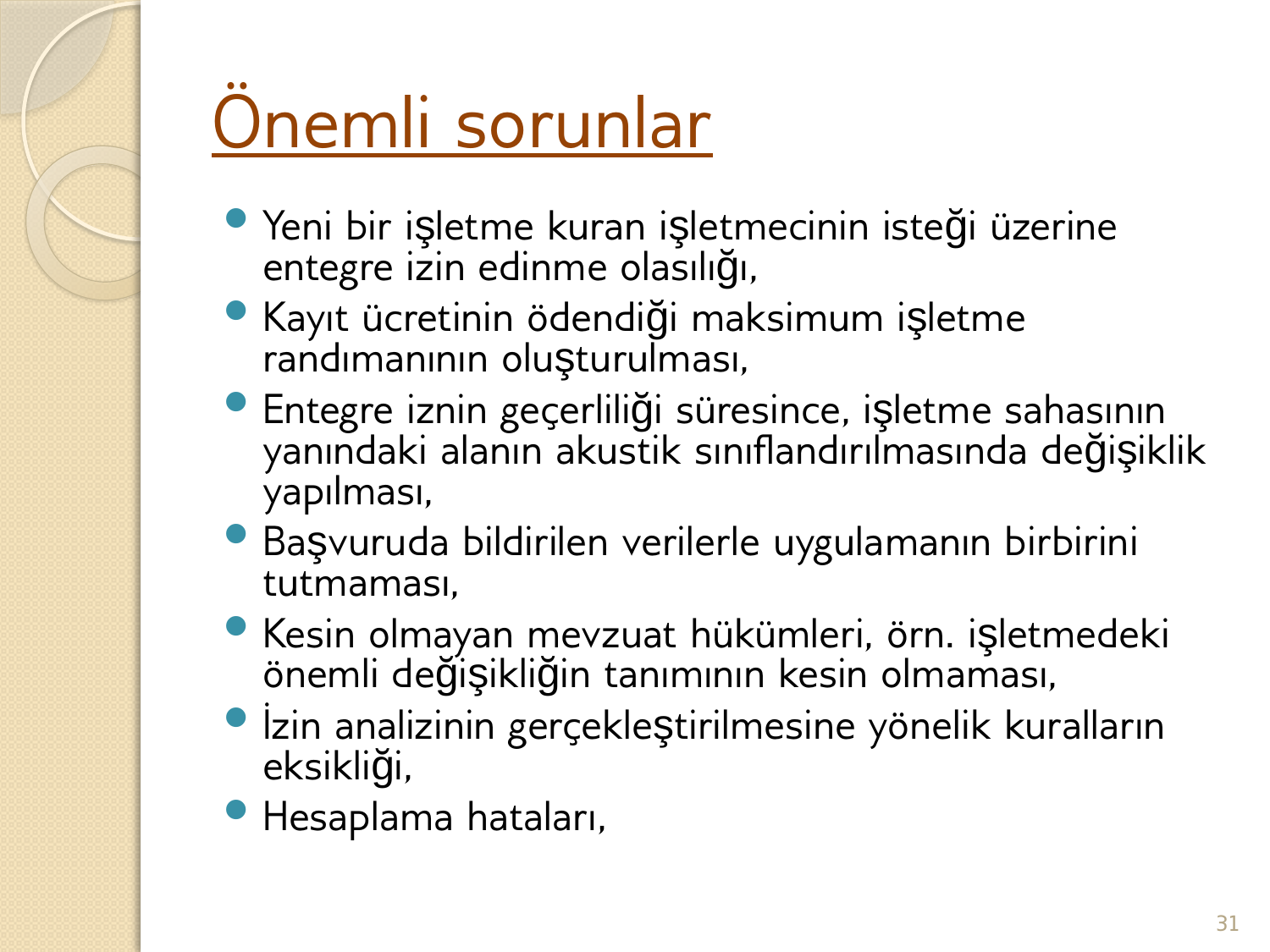

# Önemli sorunlar
Yeni bir işletme kuran işletmecinin isteği üzerine entegre izin edinme olasılığı,
Kayıt ücretinin ödendiği maksimum işletme randımanının oluşturulması,
Entegre iznin geçerliliği süresince, işletme sahasının yanındaki alanın akustik sınıflandırılmasında değişiklik yapılması,
Başvuruda bildirilen verilerle uygulamanın birbirini tutmaması,
Kesin olmayan mevzuat hükümleri, örn. işletmedeki önemli değişikliğin tanımının kesin olmaması,
İzin analizinin gerçekleştirilmesine yönelik kuralların eksikliği,
Hesaplama hataları,

31